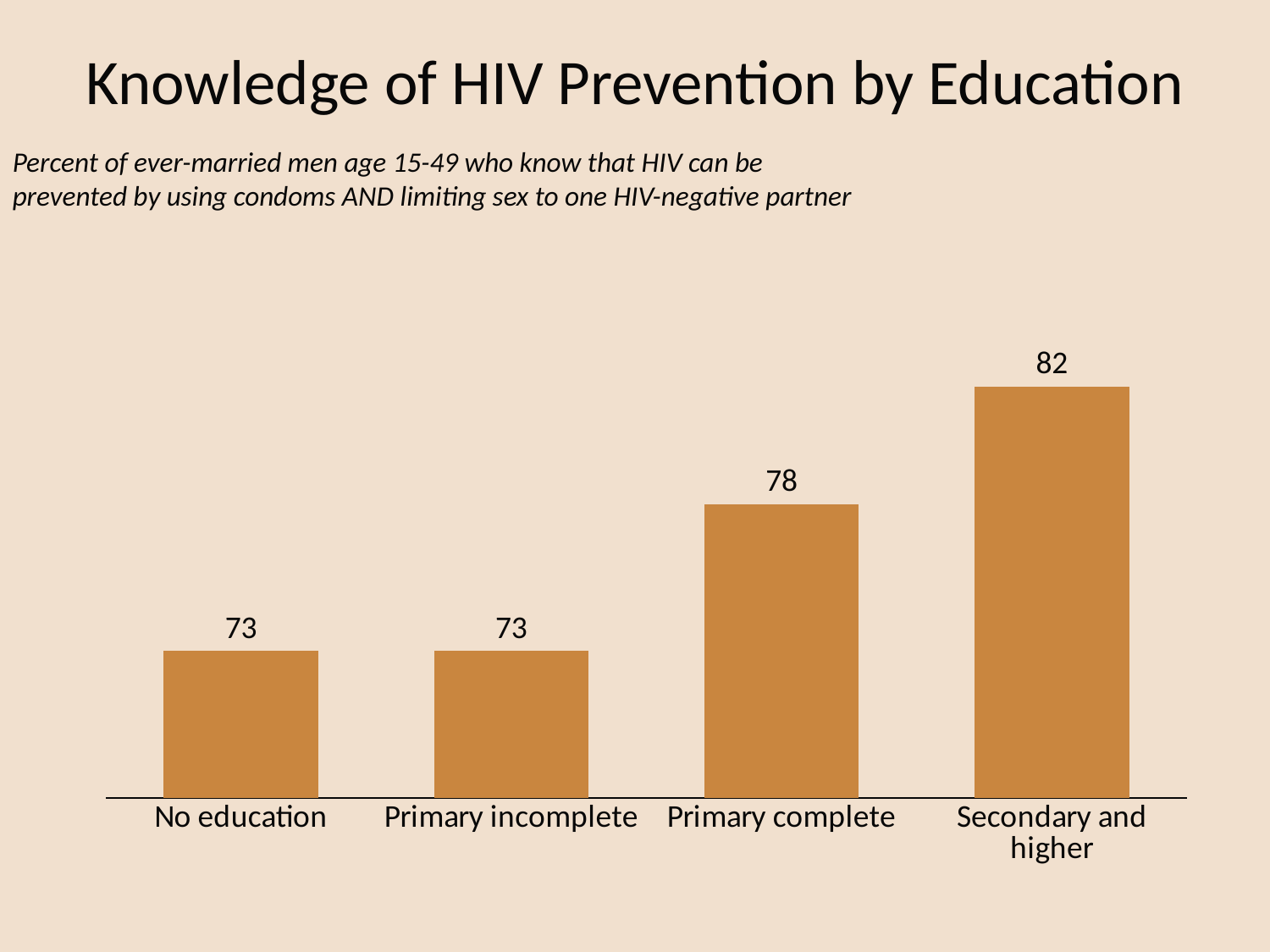

# Knowledge of HIV Prevention by Education
Percent of ever-married men age 15-49 who know that HIV can be prevented by using condoms AND limiting sex to one HIV-negative partner

### Chart

| Category | Men 15-49 |
|---|---|
| No education | 73.0 |
| Primary incomplete | 73.0 |
| Primary complete | 78.0 |
| Secondary and higher | 82.0 |